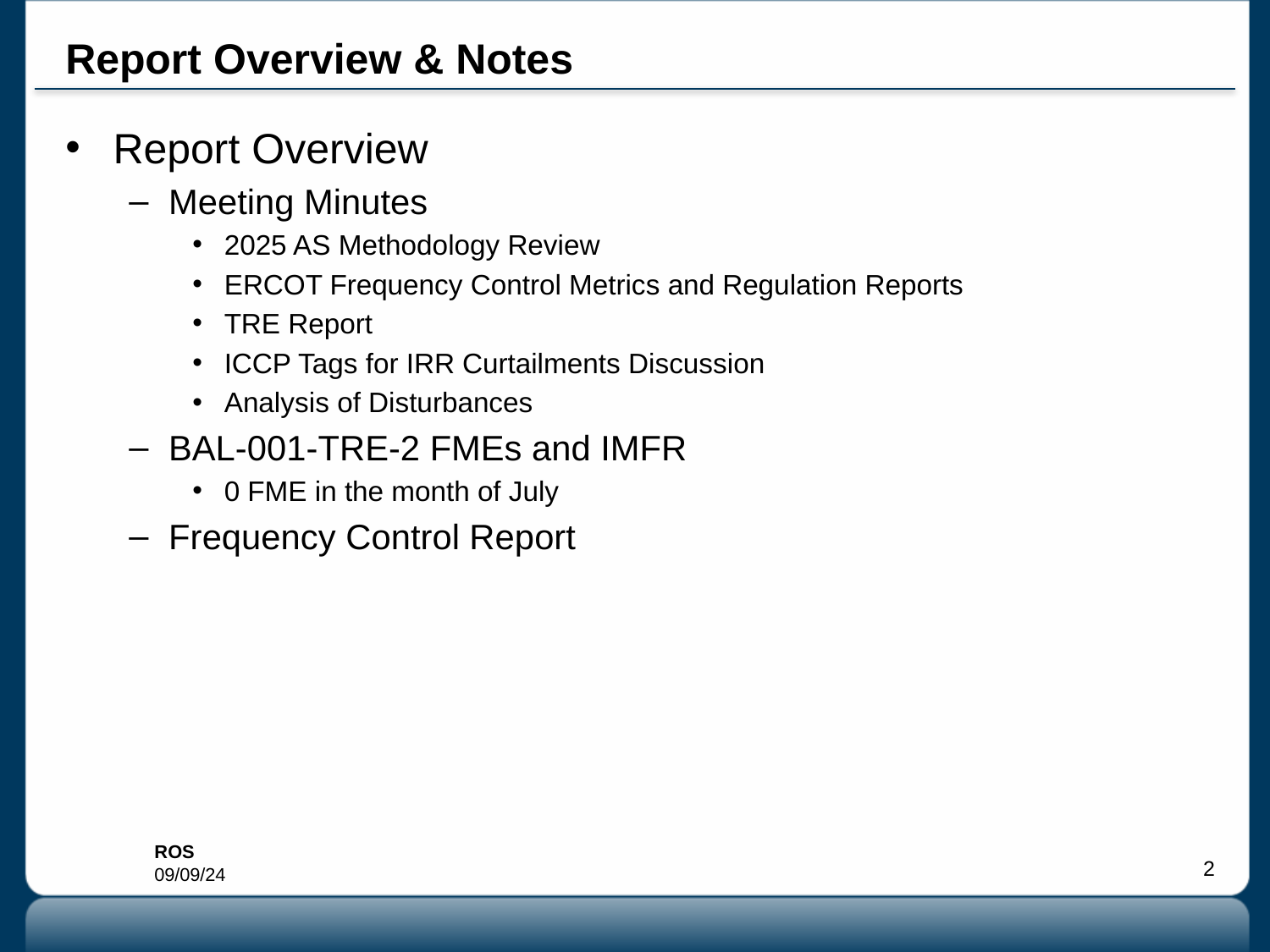

# Report Overview & Notes
Report Overview
Meeting Minutes
2025 AS Methodology Review
ERCOT Frequency Control Metrics and Regulation Reports
TRE Report
ICCP Tags for IRR Curtailments Discussion
Analysis of Disturbances
BAL-001-TRE-2 FMEs and IMFR
0 FME in the month of July
Frequency Control Report